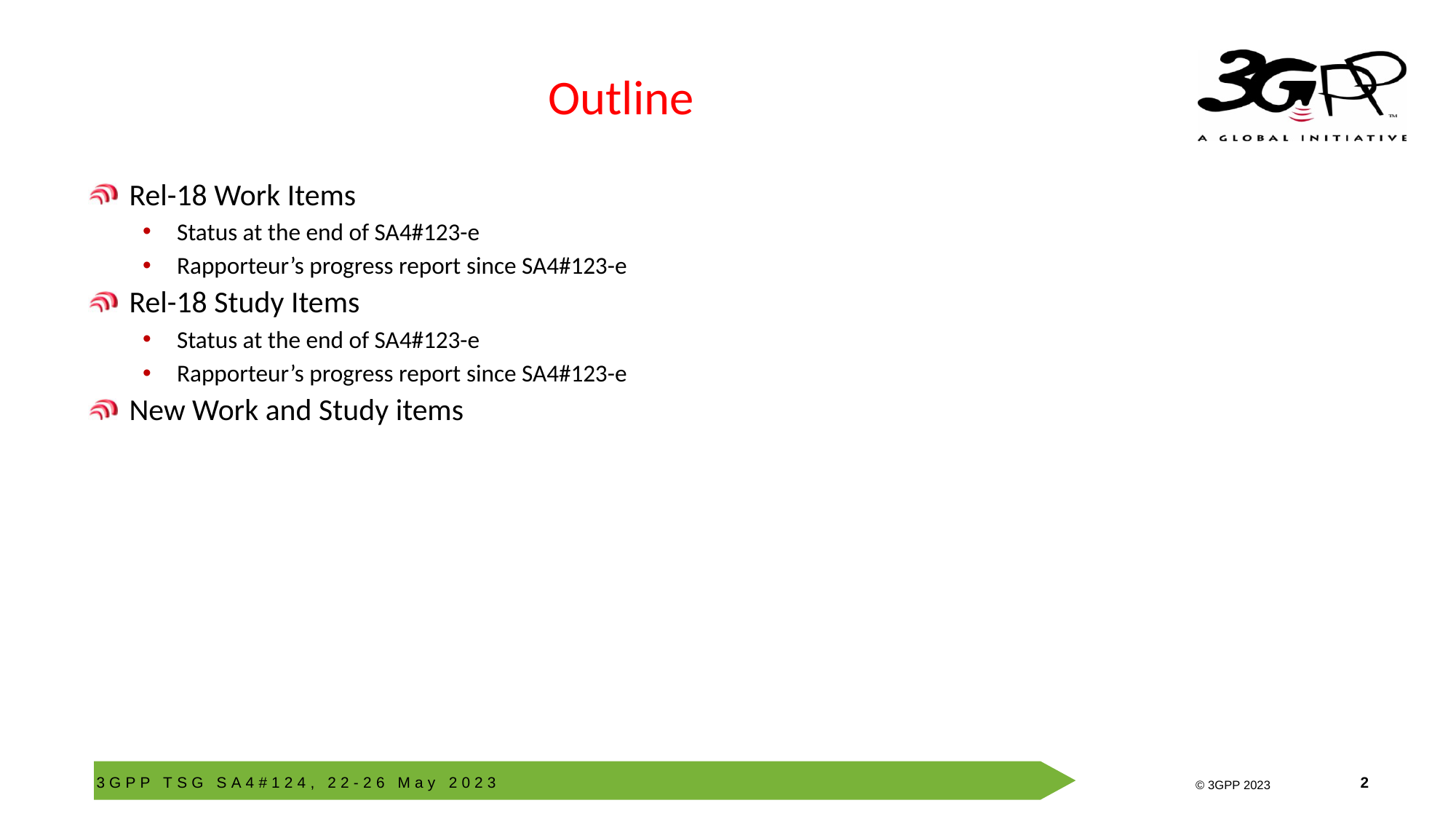

# Outline
Rel-18 Work Items
Status at the end of SA4#123-e
Rapporteur’s progress report since SA4#123-e
Rel-18 Study Items
Status at the end of SA4#123-e
Rapporteur’s progress report since SA4#123-e
New Work and Study items